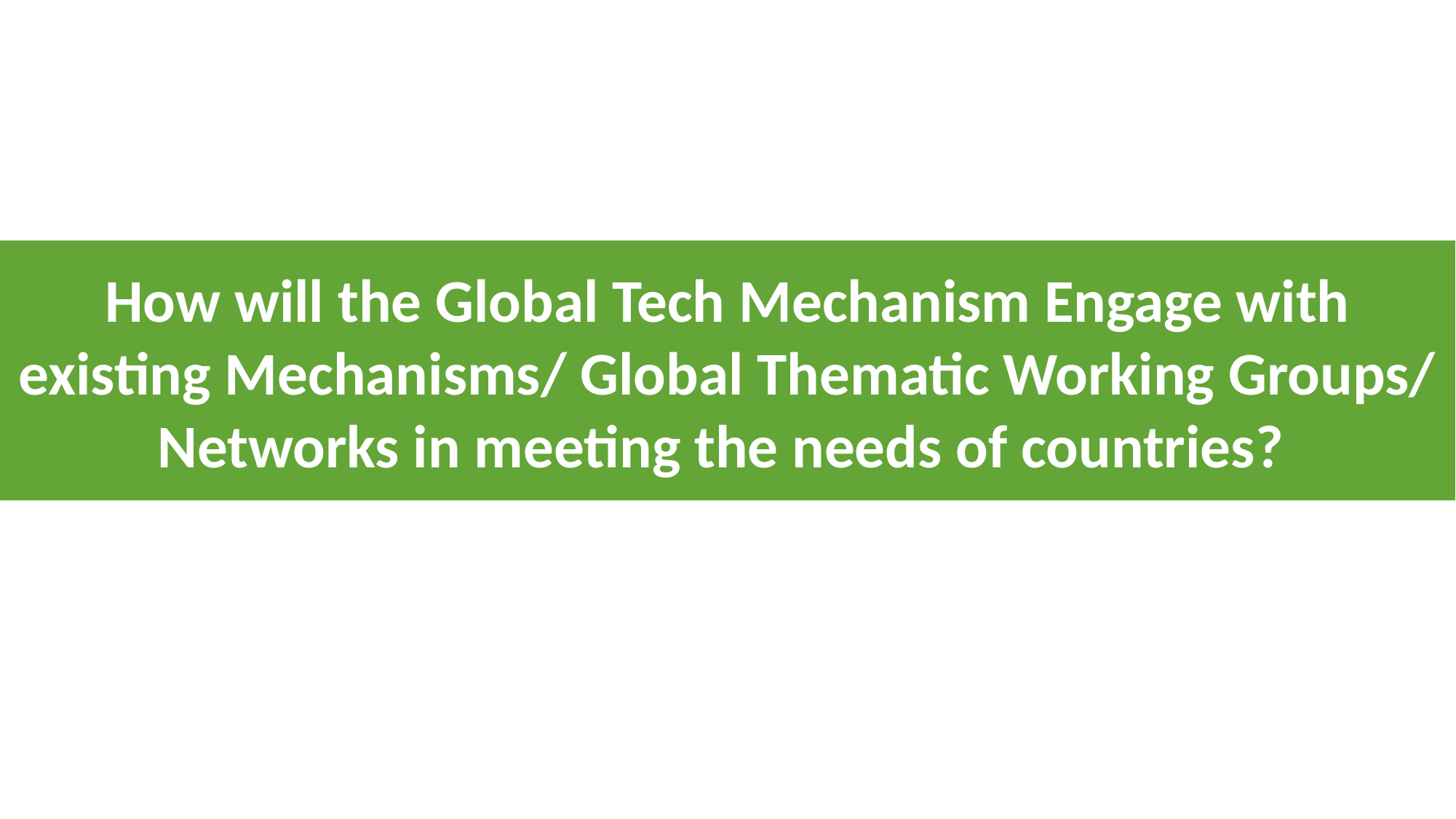

How will the Global Tech Mechanism Engage with existing Mechanisms/ Global Thematic Working Groups/ Networks in meeting the needs of countries?